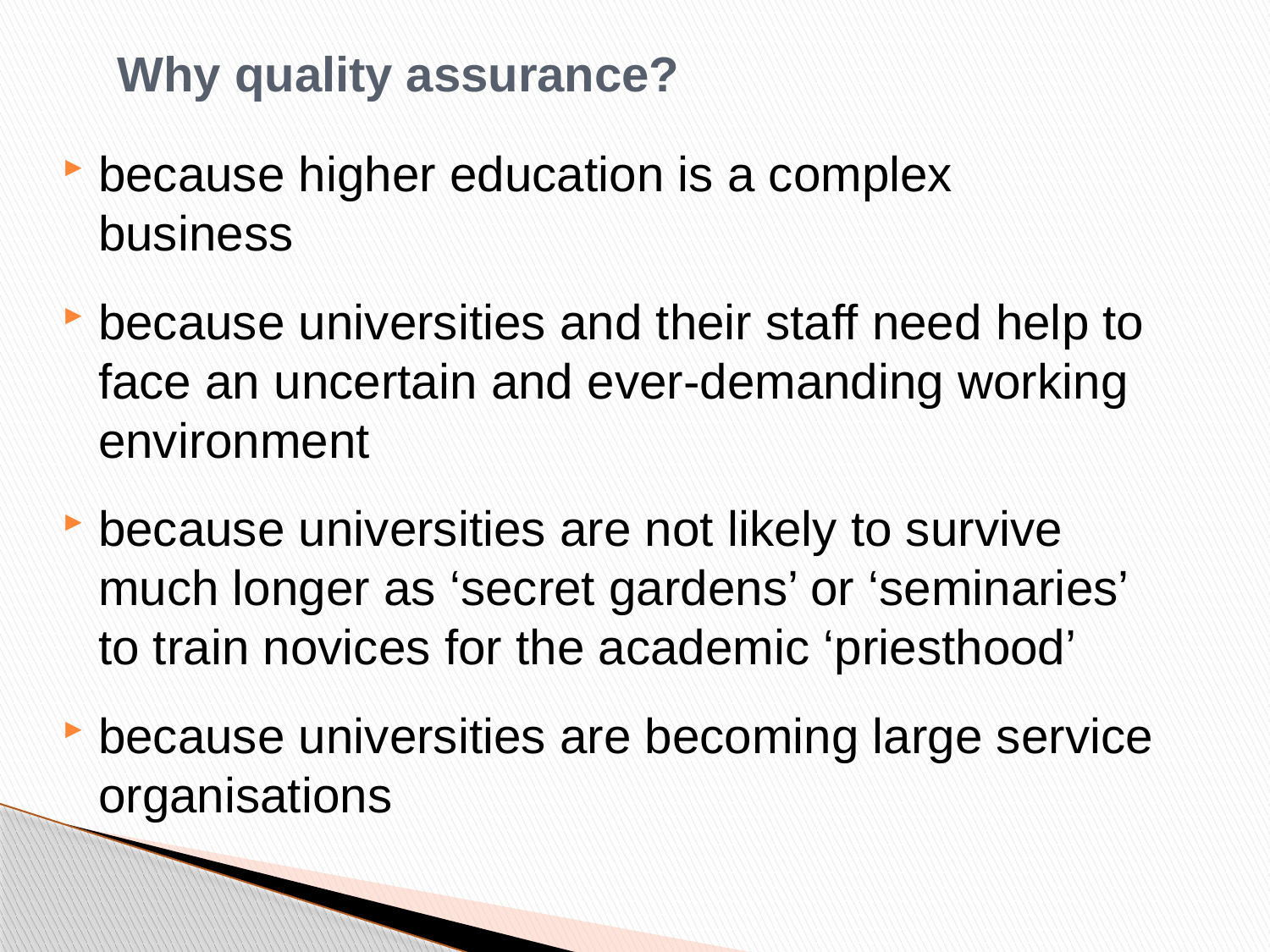

# Why quality assurance?
because higher education is a complex business
because universities and their staff need help to face an uncertain and ever-demanding working environment
because universities are not likely to survive much longer as ‘secret gardens’ or ‘seminaries’ to train novices for the academic ‘priesthood’
because universities are becoming large service organisations